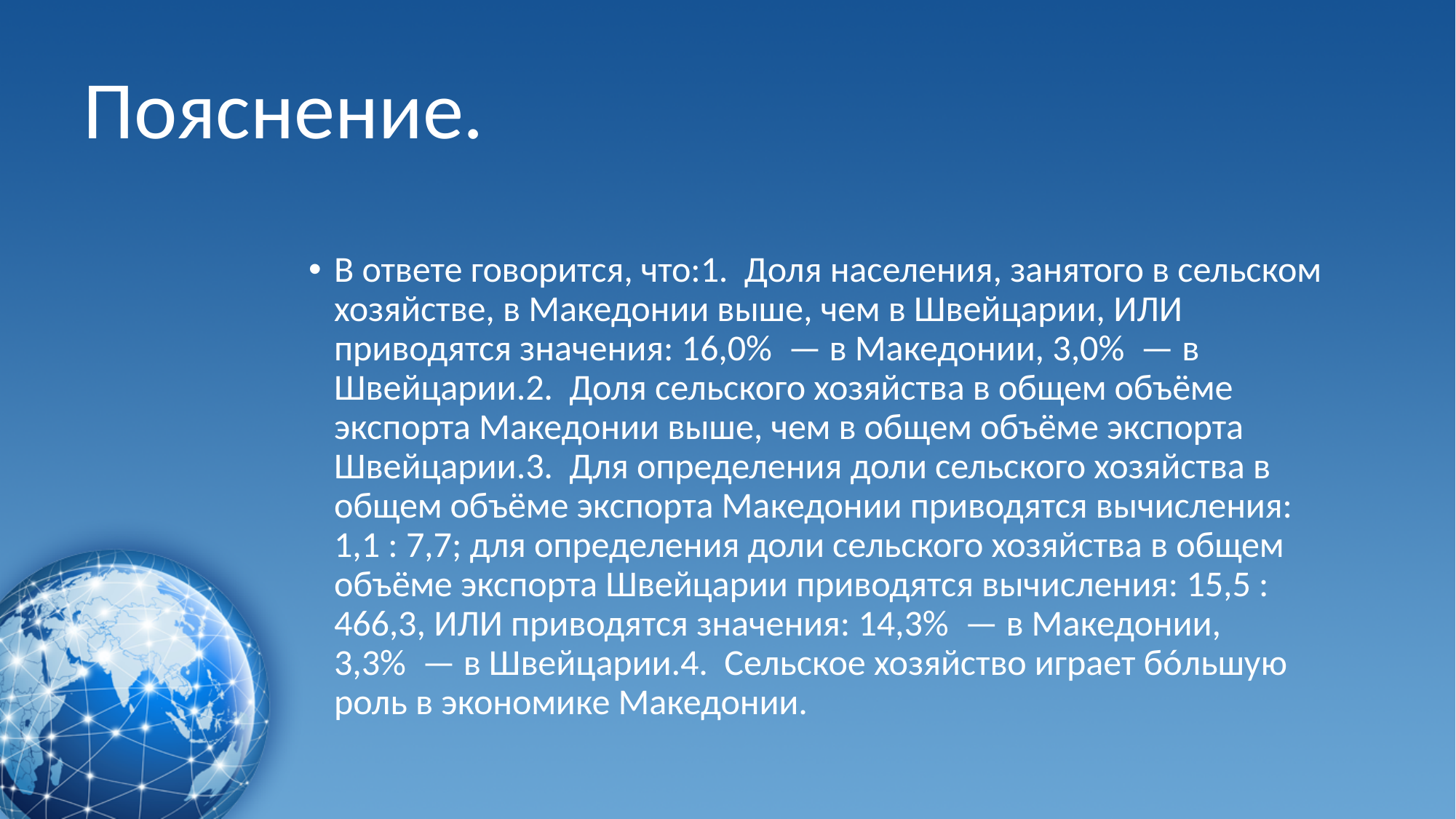

# Пояснение.
В ответе говорится, что:1.  Доля населения, занятого в сельском хозяйстве, в Македонии выше, чем в Швейцарии, ИЛИ приводятся значения: 16,0%  — в Македонии, 3,0%  — в Швейцарии.2.  Доля сельского хозяйства в общем объёме экспорта Македонии выше, чем в общем объёме экспорта Швейцарии.3.  Для определения доли сельского хозяйства в общем объёме экспорта Македонии приводятся вычисления: 1,1 : 7,7; для определения доли сельского хозяйства в общем объёме экспорта Швейцарии приводятся вычисления: 15,5 : 466,3, ИЛИ приводятся значения: 14,3%  — в Македонии, 3,3%  — в Швейцарии.4.  Сельское хозяйство играет бóльшую роль в экономике Македонии.